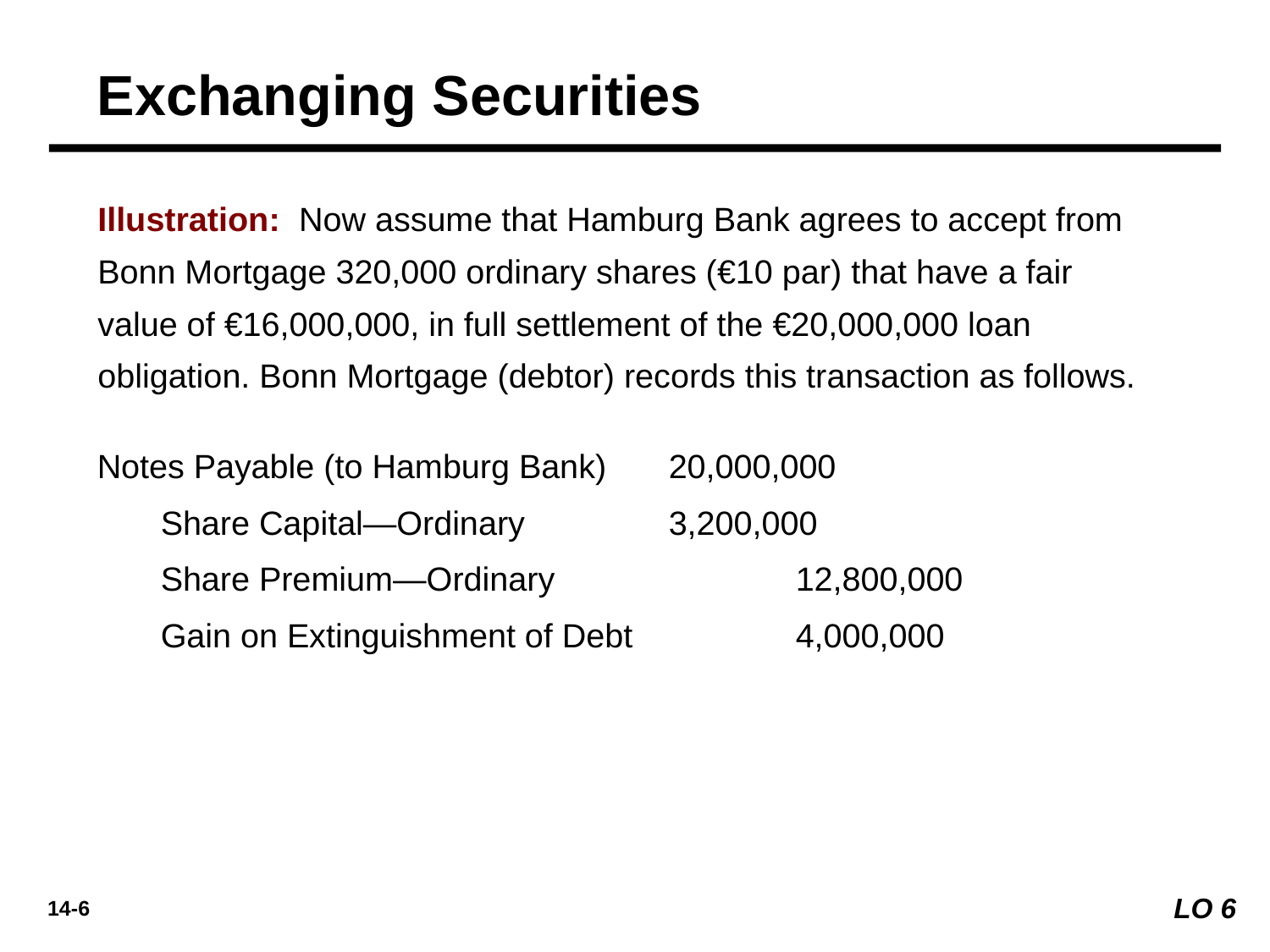

Exchanging Securities

Illustration:  Now assume that Hamburg Bank agrees to accept from Bonn Mortgage 320,000 ordinary shares (€10 par) that have a fair value of €16,000,000, in full settlement of the €20,000,000 loan obligation. Bonn Mortgage (debtor) records this transaction as follows.
Notes Payable (to Hamburg Bank) 	20,000,000
	Share Capital—Ordinary 		3,200,000
	Share Premium—Ordinary 		12,800,000
	Gain on Extinguishment of Debt 		4,000,000
LO 6